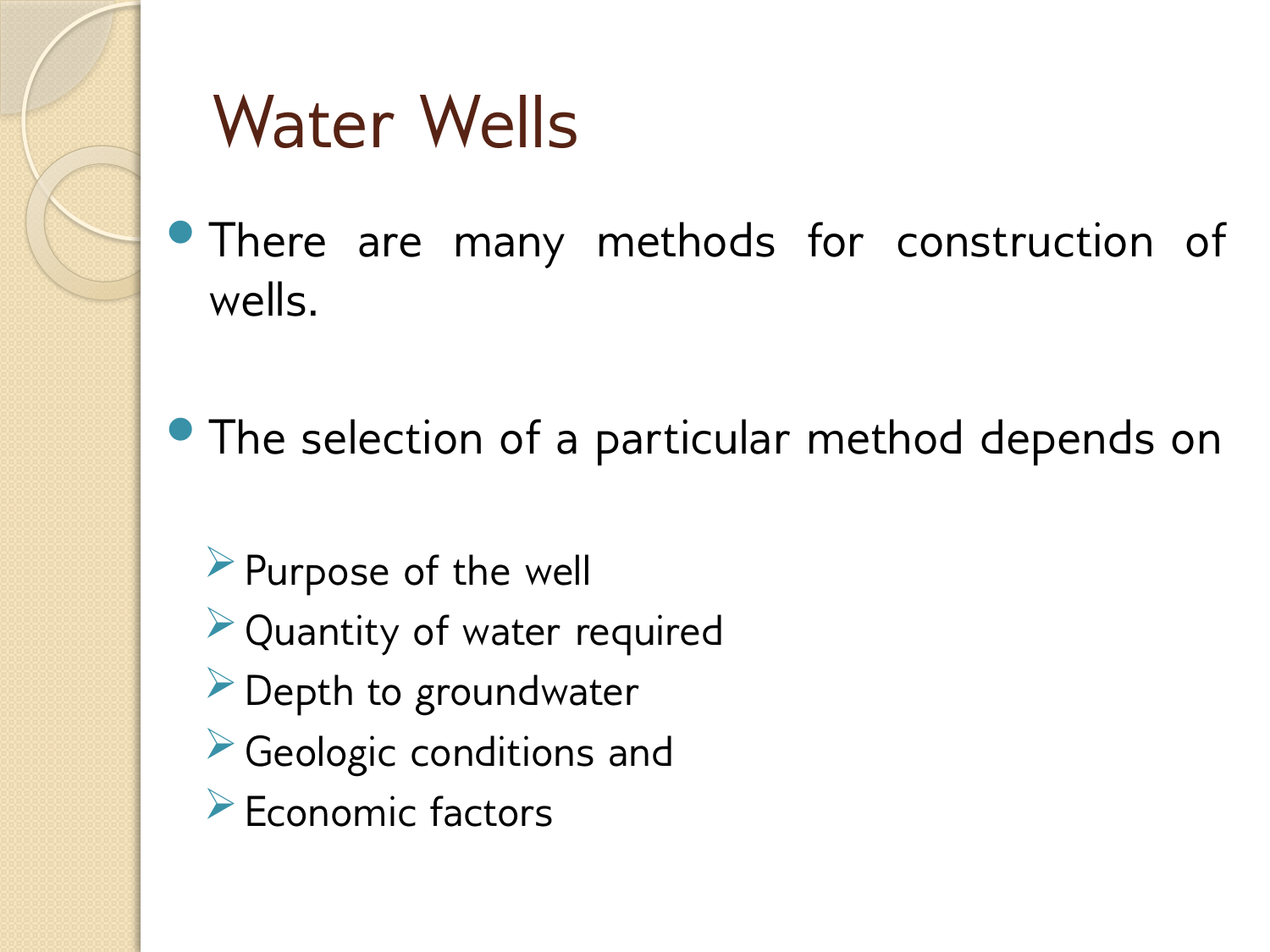

# Water Wells
There are many methods for construction of wells.

The selection of a particular method depends on

Purpose of the well
Quantity of water required
Depth to groundwater
Geologic conditions and
Economic factors